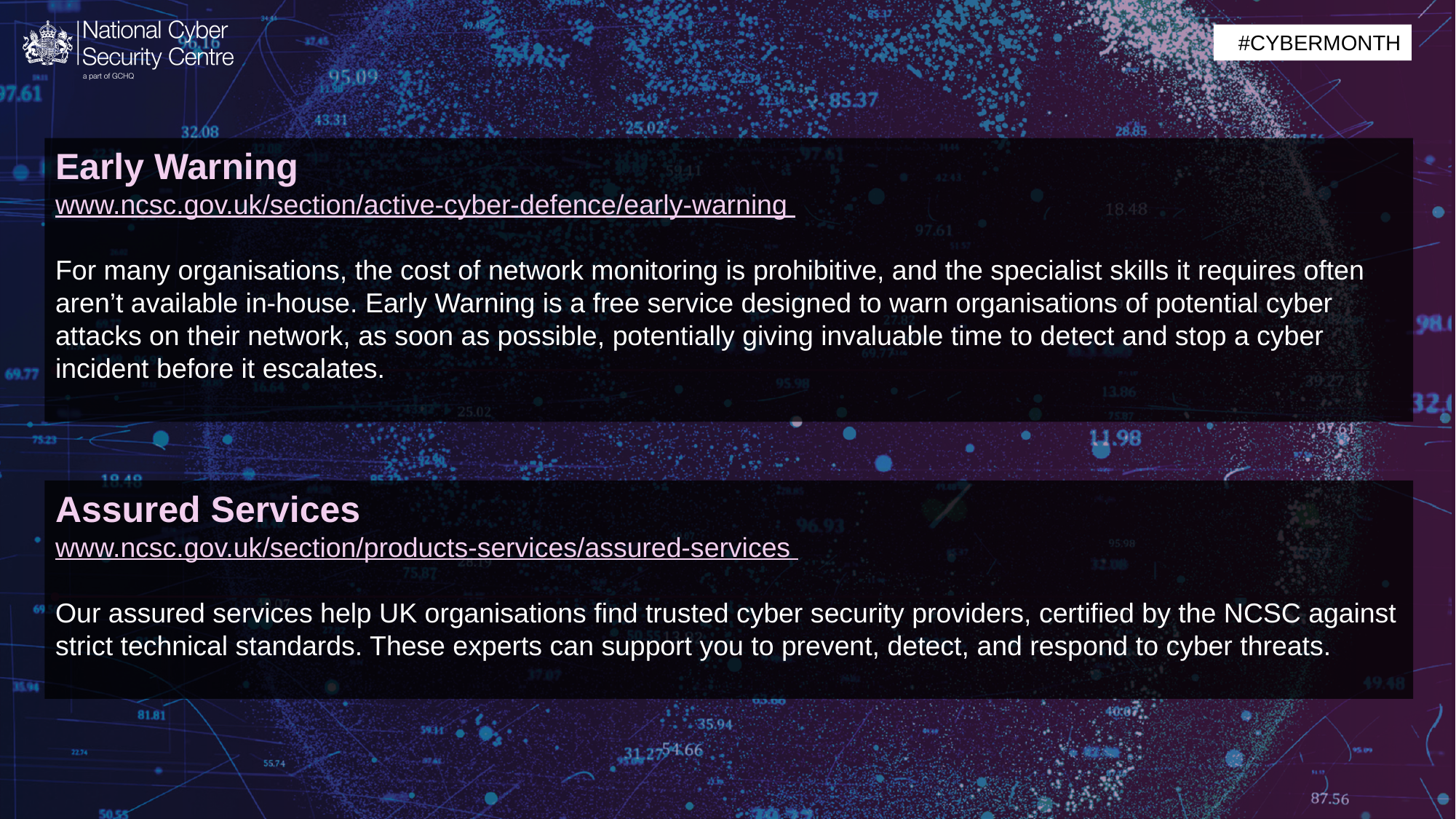

Early Warning
www.ncsc.gov.uk/section/active-cyber-defence/early-warning

For many organisations, the cost of network monitoring is prohibitive, and the specialist skills it requires often aren’t available in-house. Early Warning is a free service designed to warn organisations of potential cyber attacks on their network, as soon as possible, potentially giving invaluable time to detect and stop a cyber incident before it escalates.

Assured Services
www.ncsc.gov.uk/section/products-services/assured-services

Our assured services help UK organisations find trusted cyber security providers, certified by the NCSC against strict technical standards. These experts can support you to prevent, detect, and respond to cyber threats.